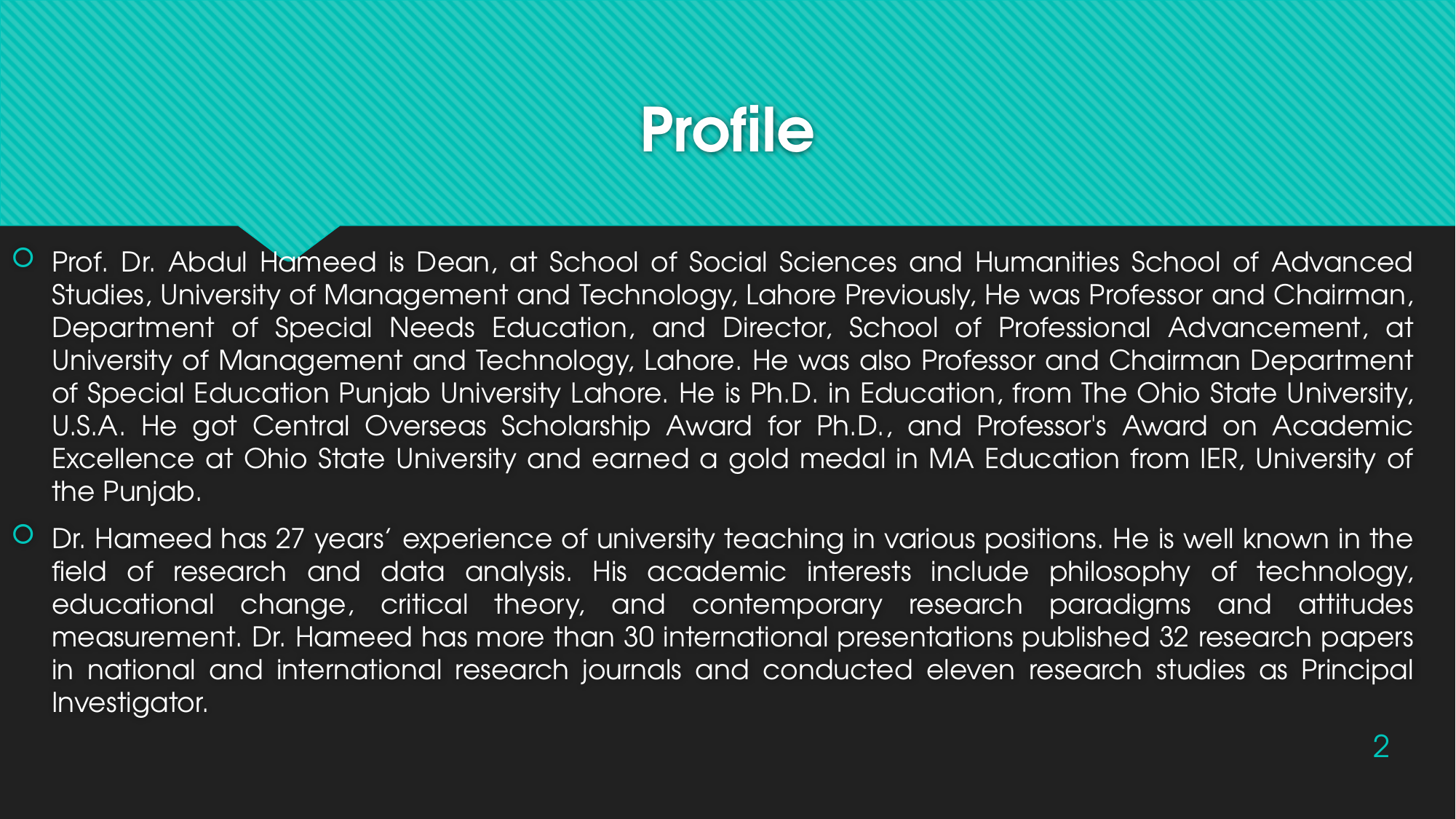

# Profile
Prof. Dr. Abdul Hameed is Dean, at School of Social Sciences and Humanities School of Advanced Studies, University of Management and Technology, Lahore Previously, He was Professor and Chairman, Department of Special Needs Education, and Director, School of Professional Advancement, at University of Management and Technology, Lahore. He was also Professor and Chairman Department of Special Education Punjab University Lahore. He is Ph.D. in Education, from The Ohio State University, U.S.A. He got Central Overseas Scholarship Award for Ph.D., and Professor's Award on Academic Excellence at Ohio State University and earned a gold medal in MA Education from IER, University of the Punjab.
Dr. Hameed has 27 years’ experience of university teaching in various positions. He is well known in the field of research and data analysis. His academic interests include philosophy of technology, educational change, critical theory, and contemporary research paradigms and attitudes measurement. Dr. Hameed has more than 30 international presentations published 32 research papers in national and international research journals and conducted eleven research studies as Principal Investigator.

2